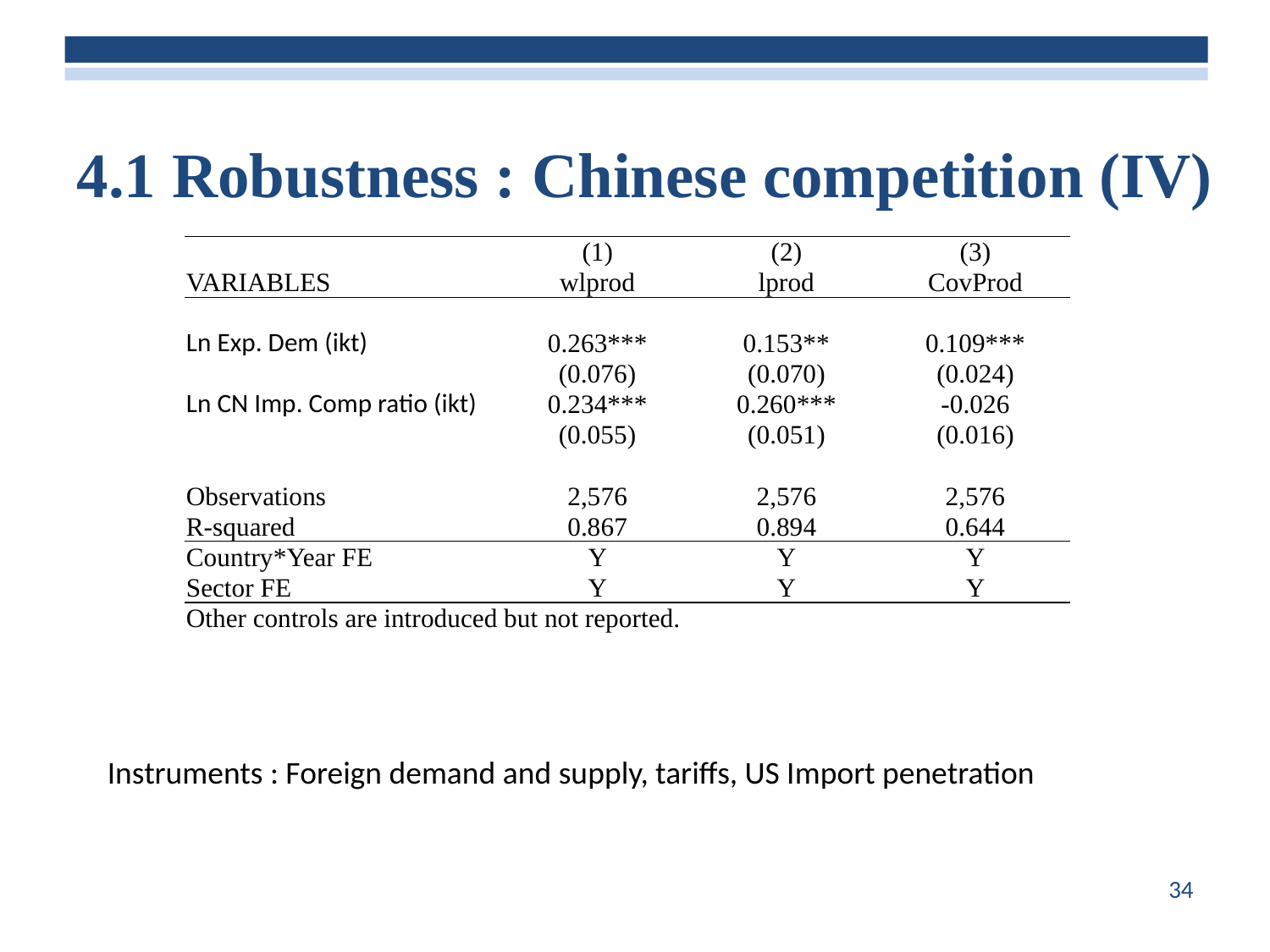

# 4.1 Robustness : Chinese competition (IV)
|  | (1) | (2) | (3) |
| --- | --- | --- | --- |
| VARIABLES | wlprod | lprod | CovProd |
|  |  |  |  |
| Ln Exp. Dem (ikt) | 0.263\*\*\* | 0.153\*\* | 0.109\*\*\* |
|  | (0.076) | (0.070) | (0.024) |
| Ln CN Imp. Comp ratio (ikt) | 0.234\*\*\* | 0.260\*\*\* | -0.026 |
|  | (0.055) | (0.051) | (0.016) |
|  |  |  |  |
| Observations | 2,576 | 2,576 | 2,576 |
| R-squared | 0.867 | 0.894 | 0.644 |
| Country\*Year FE | Y | Y | Y |
| Sector FE | Y | Y | Y |
| Other controls are introduced but not reported. |  |  |  |
Instruments : Foreign demand and supply, tariffs, US Import penetration
34